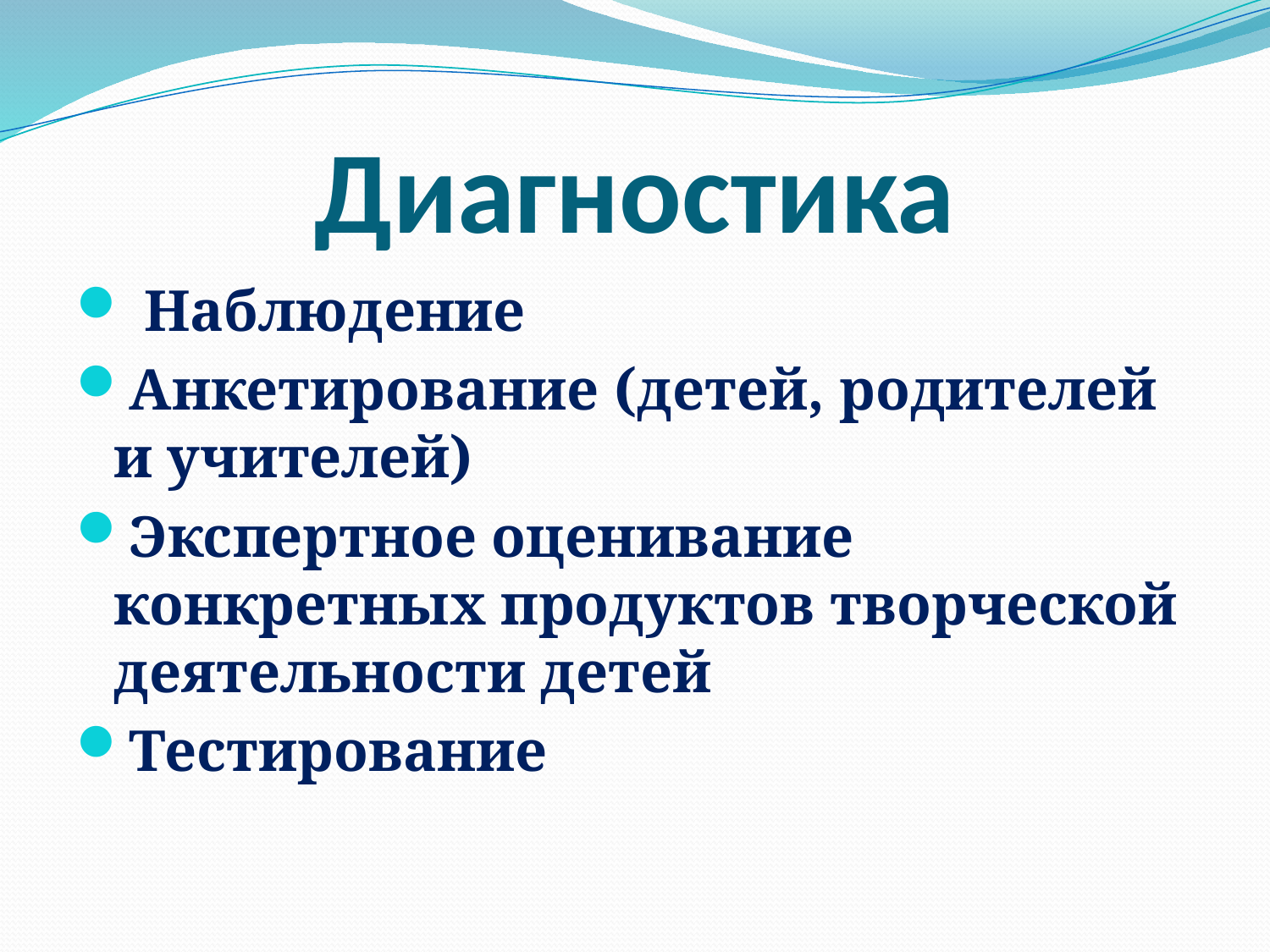

# Диагностика
 Наблюдение
Анкетирование (детей, родителей и учителей)
Экспертное оценивание конкретных продуктов творческой деятельности детей
Тестирование